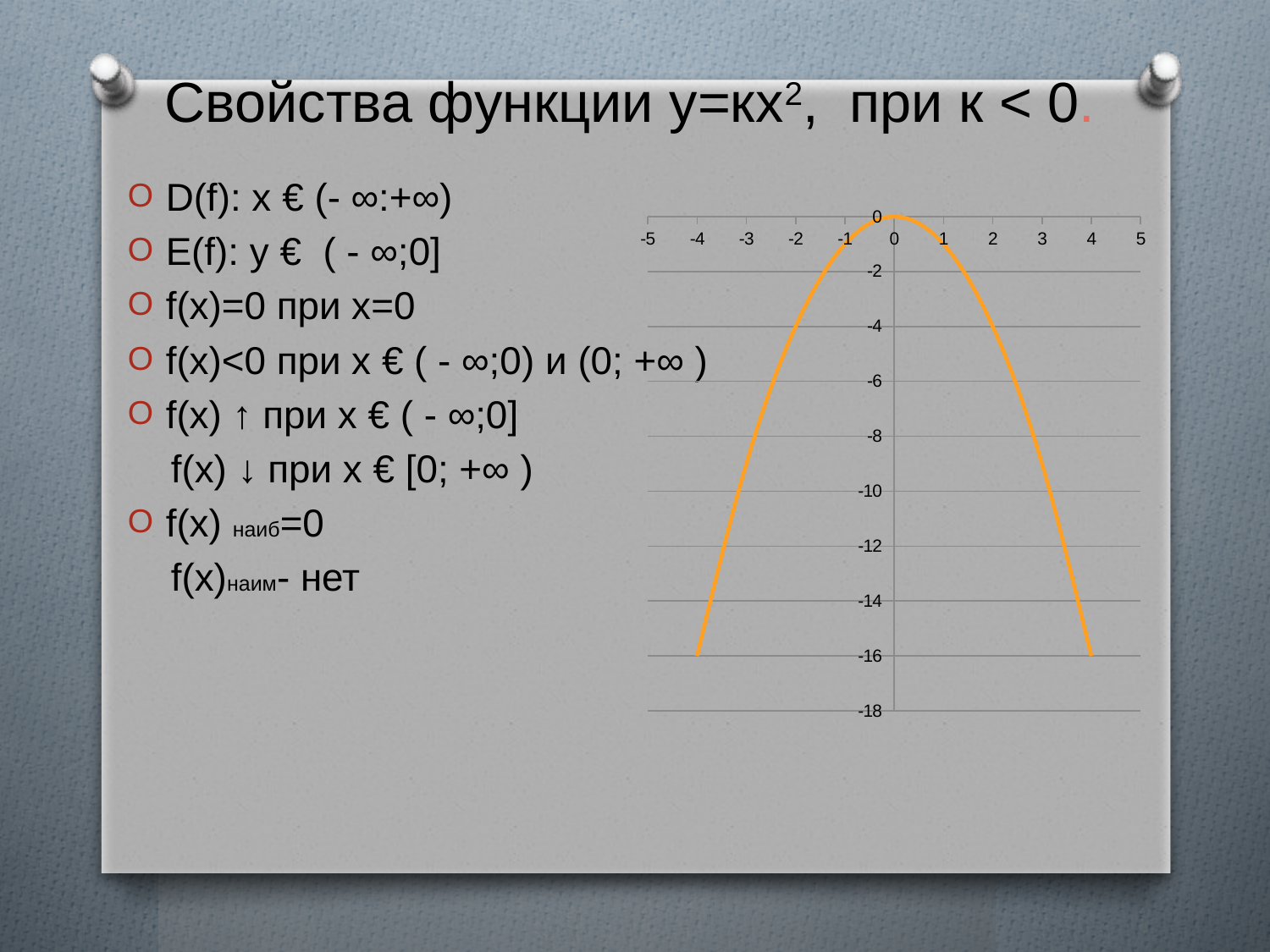

Свойства функции у=кх2,  при к < 0.
D(f): х € (- ∞:+∞)
E(f): у €  ( - ∞;0]
f(х)=0 при х=0
f(х)<0 при х € ( - ∞;0) и (0; +∞ )
f(х) ↑ при х € ( - ∞;0]
    f(х) ↓ при х € [0; +∞ )
f(х) наиб=0
    f(х)наим- нет

### Chart

| Category | у |
|---|---|